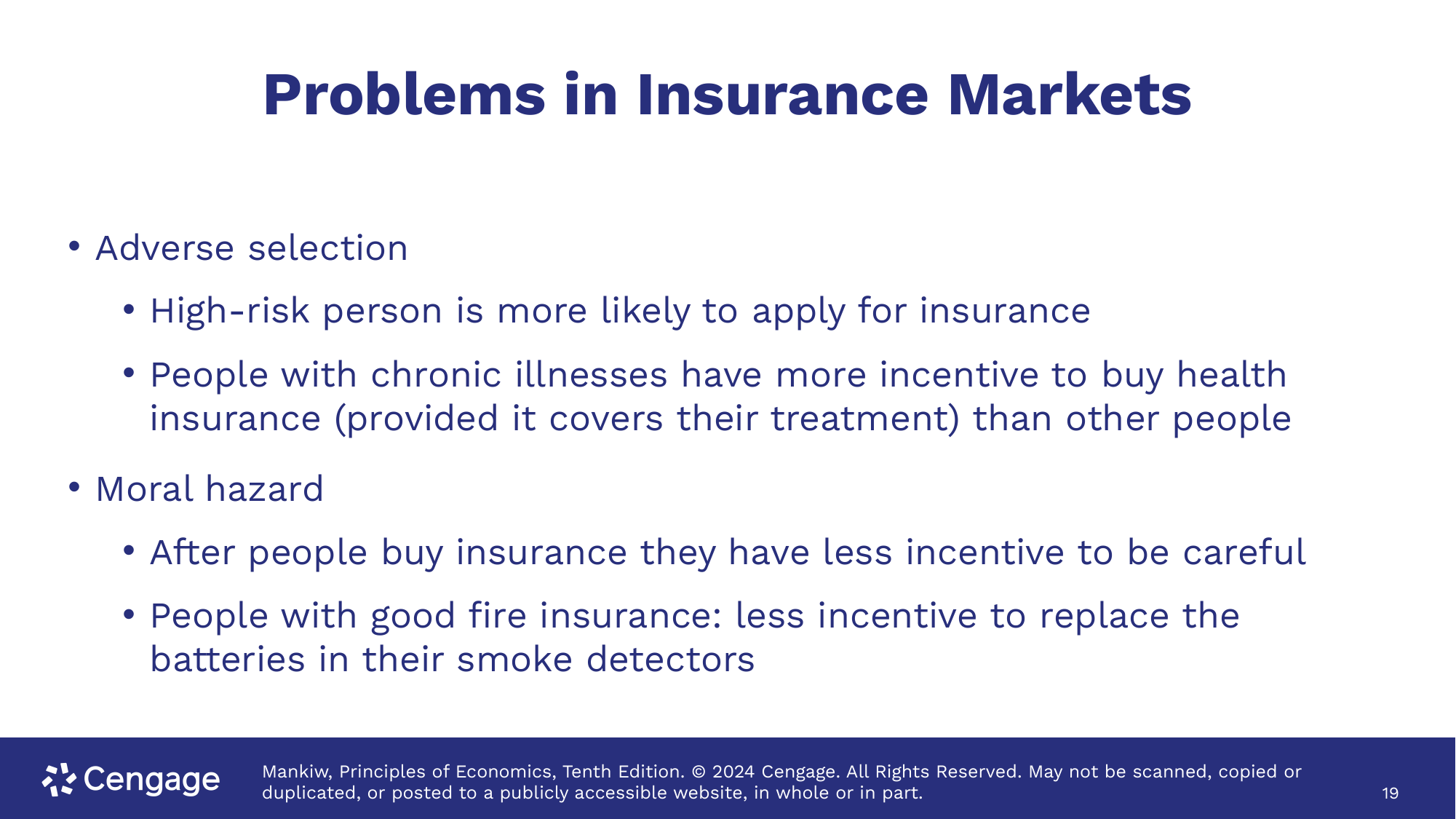

# Problems in Insurance Markets
Adverse selection
High-risk person is more likely to apply for insurance
People with chronic illnesses have more incentive to buy health insurance (provided it covers their treatment) than other people
Moral hazard
After people buy insurance they have less incentive to be careful
People with good fire insurance: less incentive to replace the batteries in their smoke detectors